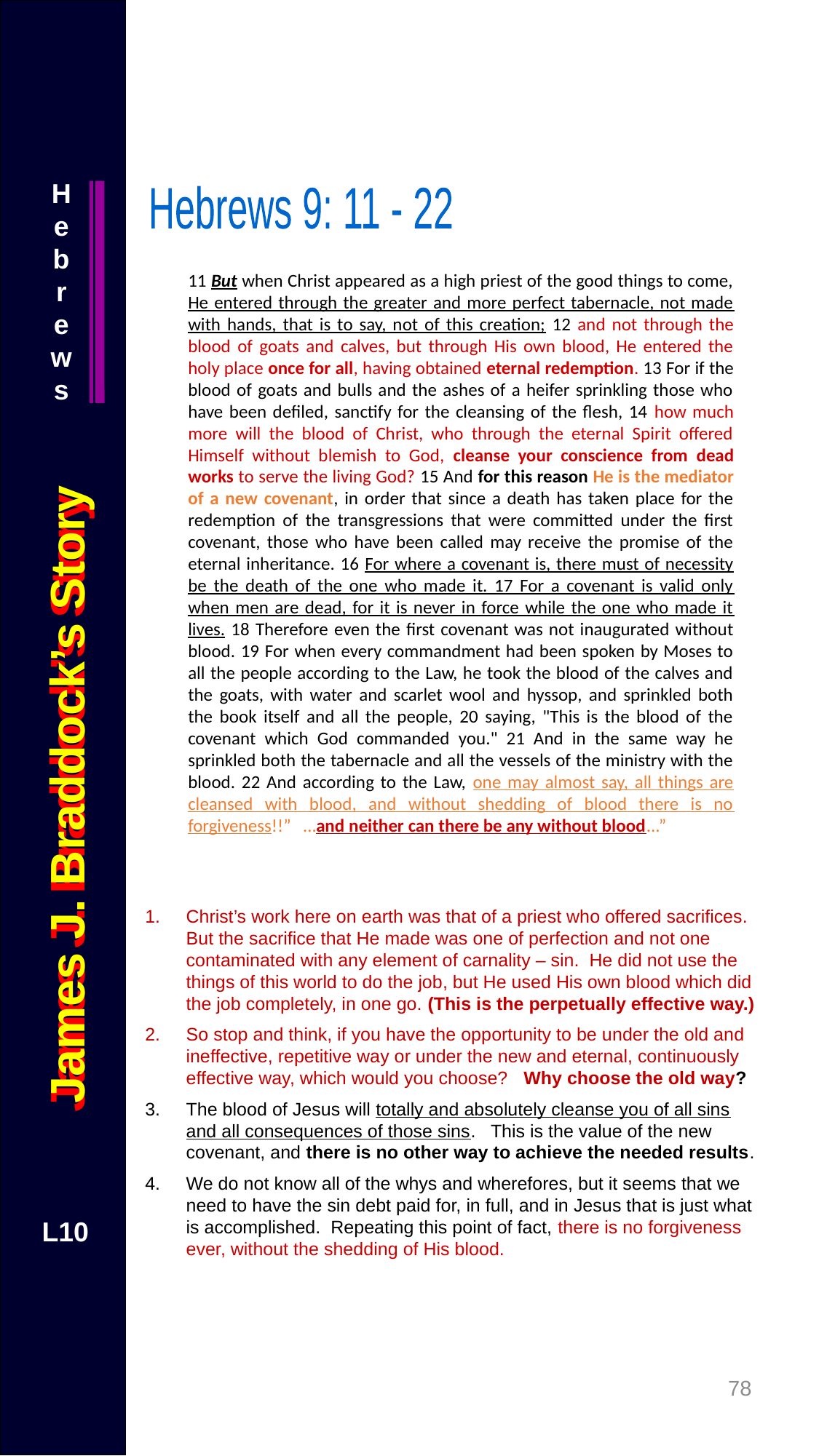

Hebrews

Hebrews 9: 11 - 22
11 But when Christ appeared as a high priest of the good things to come, He entered through the greater and more perfect tabernacle, not made with hands, that is to say, not of this creation; 12 and not through the blood of goats and calves, but through His own blood, He entered the holy place once for all, having obtained eternal redemption. 13 For if the blood of goats and bulls and the ashes of a heifer sprinkling those who have been defiled, sanctify for the cleansing of the flesh, 14 how much more will the blood of Christ, who through the eternal Spirit offered Himself without blemish to God, cleanse your conscience from dead works to serve the living God? 15 And for this reason He is the mediator of a new covenant, in order that since a death has taken place for the redemption of the transgressions that were committed under the first covenant, those who have been called may receive the promise of the eternal inheritance. 16 For where a covenant is, there must of necessity be the death of the one who made it. 17 For a covenant is valid only when men are dead, for it is never in force while the one who made it lives. 18 Therefore even the first covenant was not inaugurated without blood. 19 For when every commandment had been spoken by Moses to all the people according to the Law, he took the blood of the calves and the goats, with water and scarlet wool and hyssop, and sprinkled both the book itself and all the people, 20 saying, "This is the blood of the covenant which God commanded you." 21 And in the same way he sprinkled both the tabernacle and all the vessels of the ministry with the blood. 22 And according to the Law, one may almost say, all things are cleansed with blood, and without shedding of blood there is no forgiveness!!”   …and neither can there be any without blood...”
James J. Braddock’s Story
James J. Braddock’s Story
Christ’s work here on earth was that of a priest who offered sacrifices.  But the sacrifice that He made was one of perfection and not one contaminated with any element of carnality – sin.  He did not use the things of this world to do the job, but He used His own blood which did the job completely, in one go. (This is the perpetually effective way.)
So stop and think, if you have the opportunity to be under the old and ineffective, repetitive way or under the new and eternal, continuously effective way, which would you choose?   Why choose the old way?
The blood of Jesus will totally and absolutely cleanse you of all sins and all consequences of those sins.   This is the value of the new covenant, and there is no other way to achieve the needed results.
We do not know all of the whys and wherefores, but it seems that we need to have the sin debt paid for, in full, and in Jesus that is just what is accomplished.  Repeating this point of fact, there is no forgiveness ever, without the shedding of His blood.
L10
78